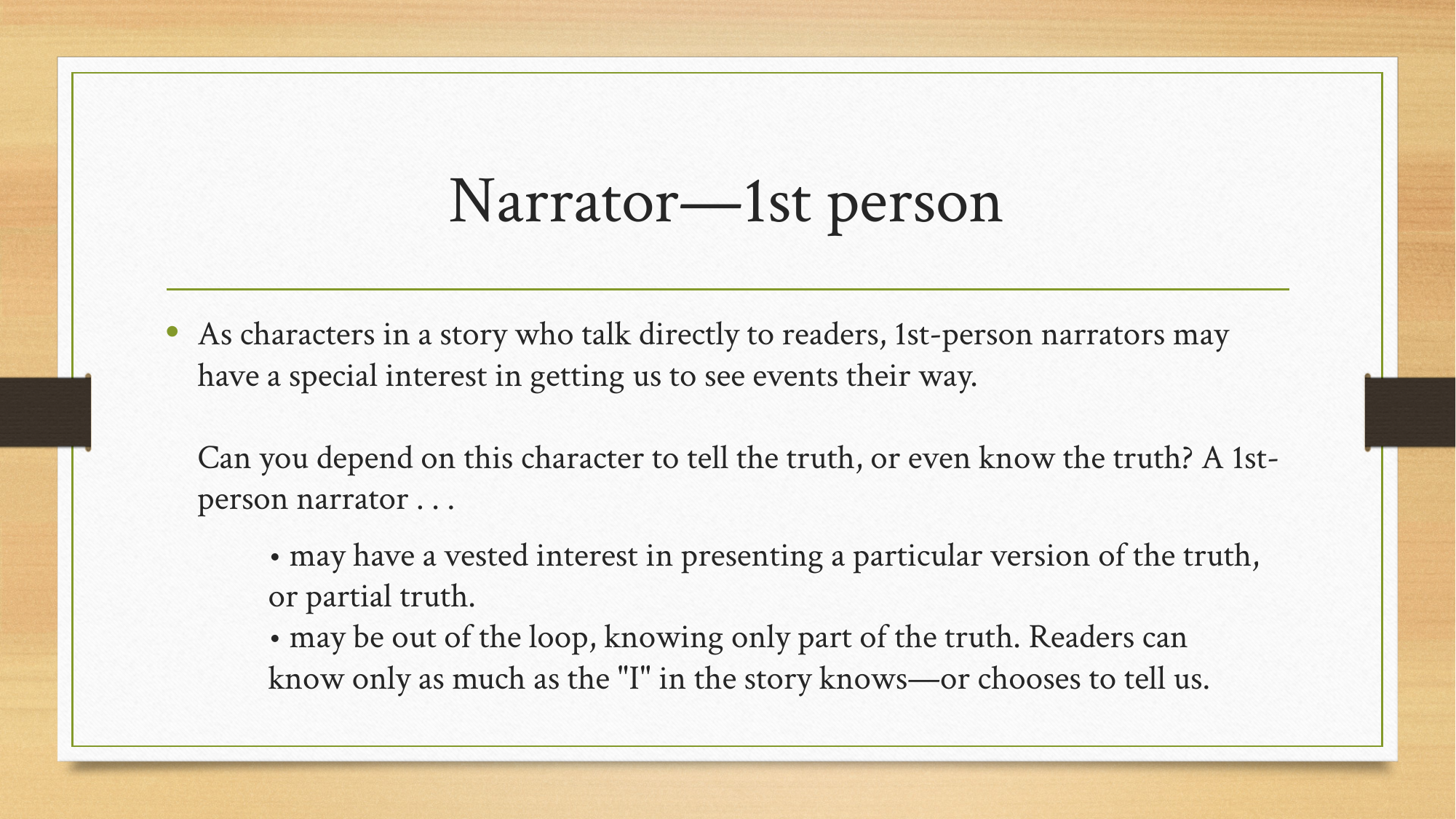

# Narrator—1st person
As characters in a story who talk directly to readers, 1st-person narrators may have a special interest in getting us to see events their way.
Can you depend on this character to tell the truth, or even know the truth? A 1st-person narrator . . .
	• may have a vested interest in presenting a particular version of the truth, 	or partial truth.
	• may be out of the loop, knowing only part of the truth. Readers can 	know only as much as the "I" in the story knows—or chooses to tell us.